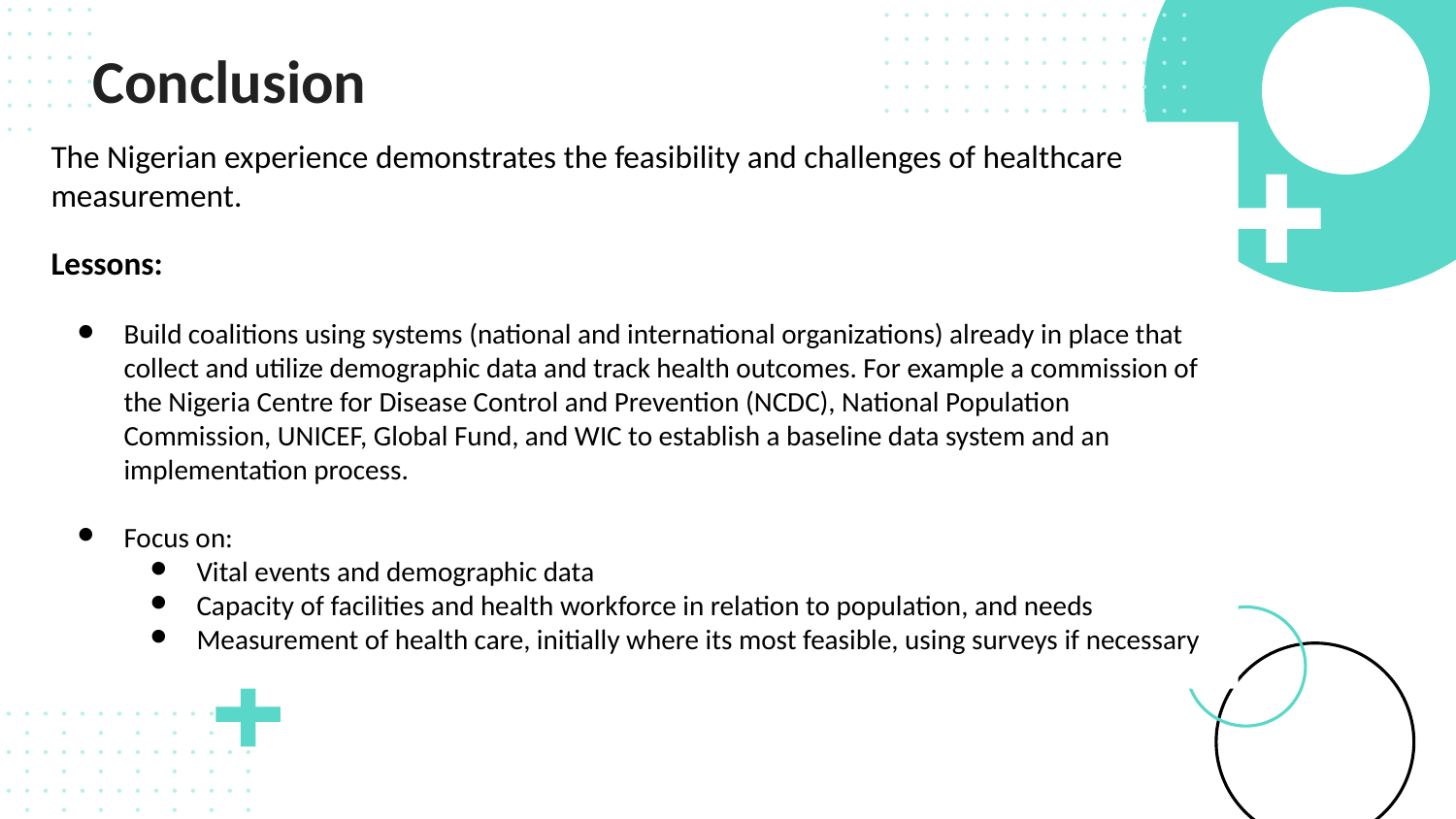

# Conclusion
The Nigerian experience demonstrates the feasibility and challenges of healthcare measurement.

Lessons:

Build coalitions using systems (national and international organizations) already in place that collect and utilize demographic data and track health outcomes. For example a commission of the Nigeria Centre for Disease Control and Prevention (NCDC), National Population Commission, UNICEF, Global Fund, and WIC to establish a baseline data system and an implementation process.
Focus on:
Vital events and demographic data
Capacity of facilities and health workforce in relation to population, and needs
Measurement of health care, initially where its most feasible, using surveys if necessary